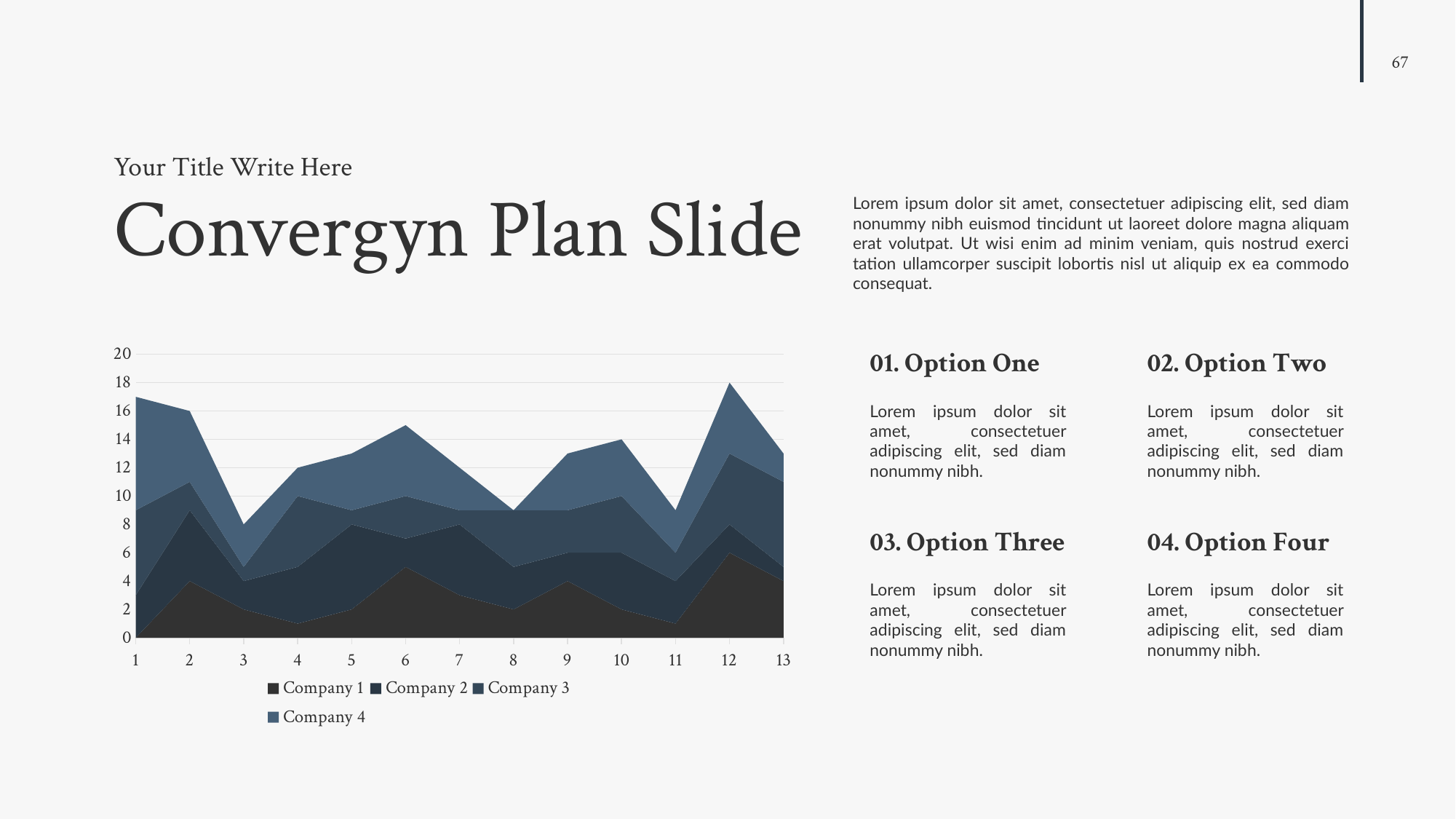

Your Title Write Here
Convergyn Plan Slide
Lorem ipsum dolor sit amet, consectetuer adipiscing elit, sed diam nonummy nibh euismod tincidunt ut laoreet dolore magna aliquam erat volutpat. Ut wisi enim ad minim veniam, quis nostrud exerci tation ullamcorper suscipit lobortis nisl ut aliquip ex ea commodo consequat.

### Chart

| Category | Company 1 | Company 2 | Company 3 | Company 4 |
|---|---|---|---|---|
| 1 | 0.0 | 3.0 | 6.0 | 8.0 |
| 2 | 4.0 | 5.0 | 2.0 | 5.0 |
| 3 | 2.0 | 2.0 | 1.0 | 3.0 |
| 4 | 1.0 | 4.0 | 5.0 | 2.0 |
| 5 | 2.0 | 6.0 | 1.0 | 4.0 |
| 6 | 5.0 | 2.0 | 3.0 | 5.0 |
| 7 | 3.0 | 5.0 | 1.0 | 3.0 |
| 8 | 2.0 | 3.0 | 4.0 | 0.0 |
| 9 | 4.0 | 2.0 | 3.0 | 4.0 |
| 10 | 2.0 | 4.0 | 4.0 | 4.0 |
| 11 | 1.0 | 3.0 | 2.0 | 3.0 |
| 12 | 6.0 | 2.0 | 5.0 | 5.0 |
| 13 | 4.0 | 1.0 | 6.0 | 2.0 |
01. Option One
02. Option Two
Lorem ipsum dolor sit amet, consectetuer adipiscing elit, sed diam nonummy nibh.
Lorem ipsum dolor sit amet, consectetuer adipiscing elit, sed diam nonummy nibh.
03. Option Three
04. Option Four
Lorem ipsum dolor sit amet, consectetuer adipiscing elit, sed diam nonummy nibh.
Lorem ipsum dolor sit amet, consectetuer adipiscing elit, sed diam nonummy nibh.